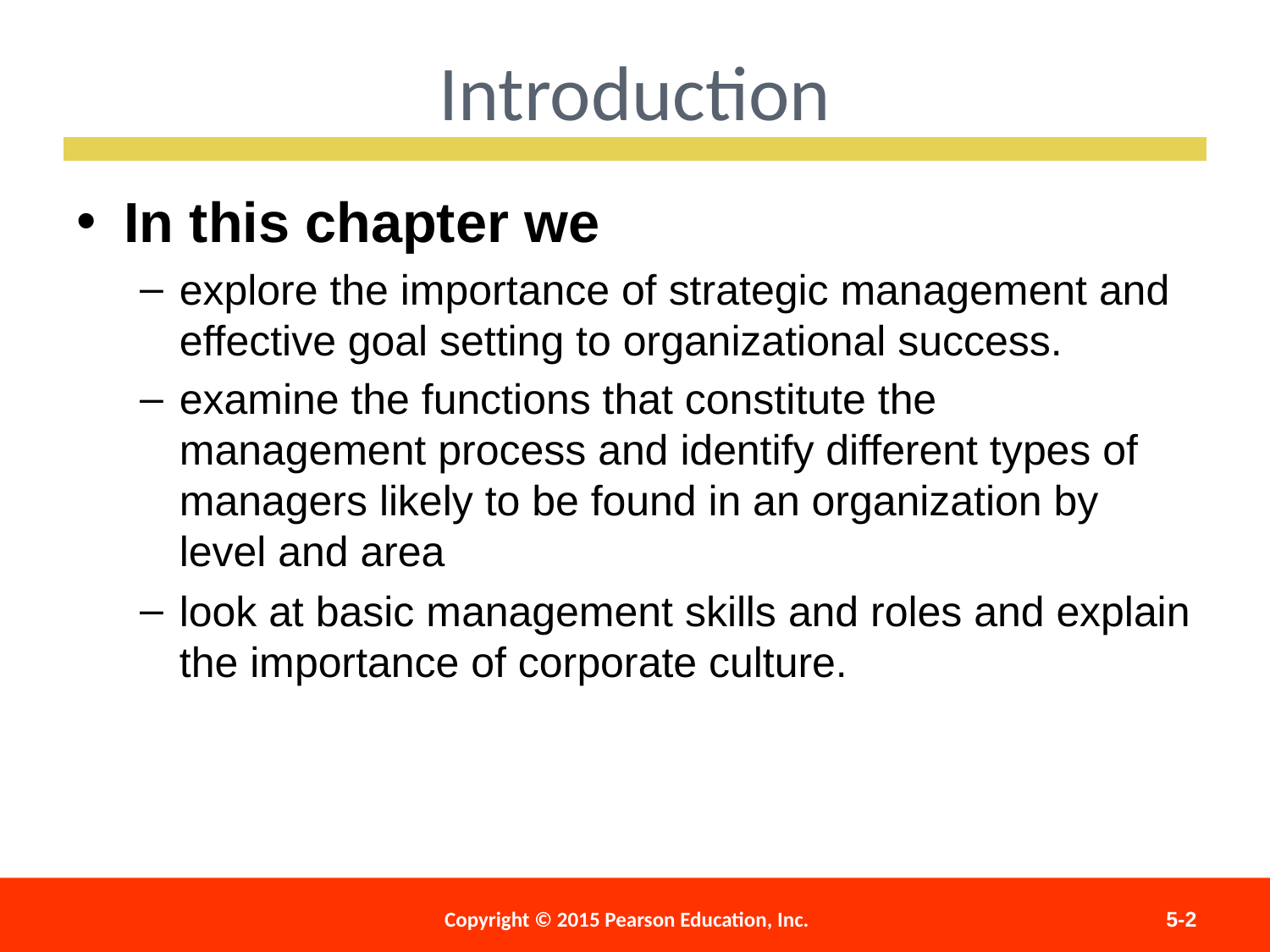

Introduction
In this chapter we
explore the importance of strategic management and effective goal setting to organizational success.
examine the functions that constitute the management process and identify different types of managers likely to be found in an organization by level and area
look at basic management skills and roles and explain the importance of corporate culture.